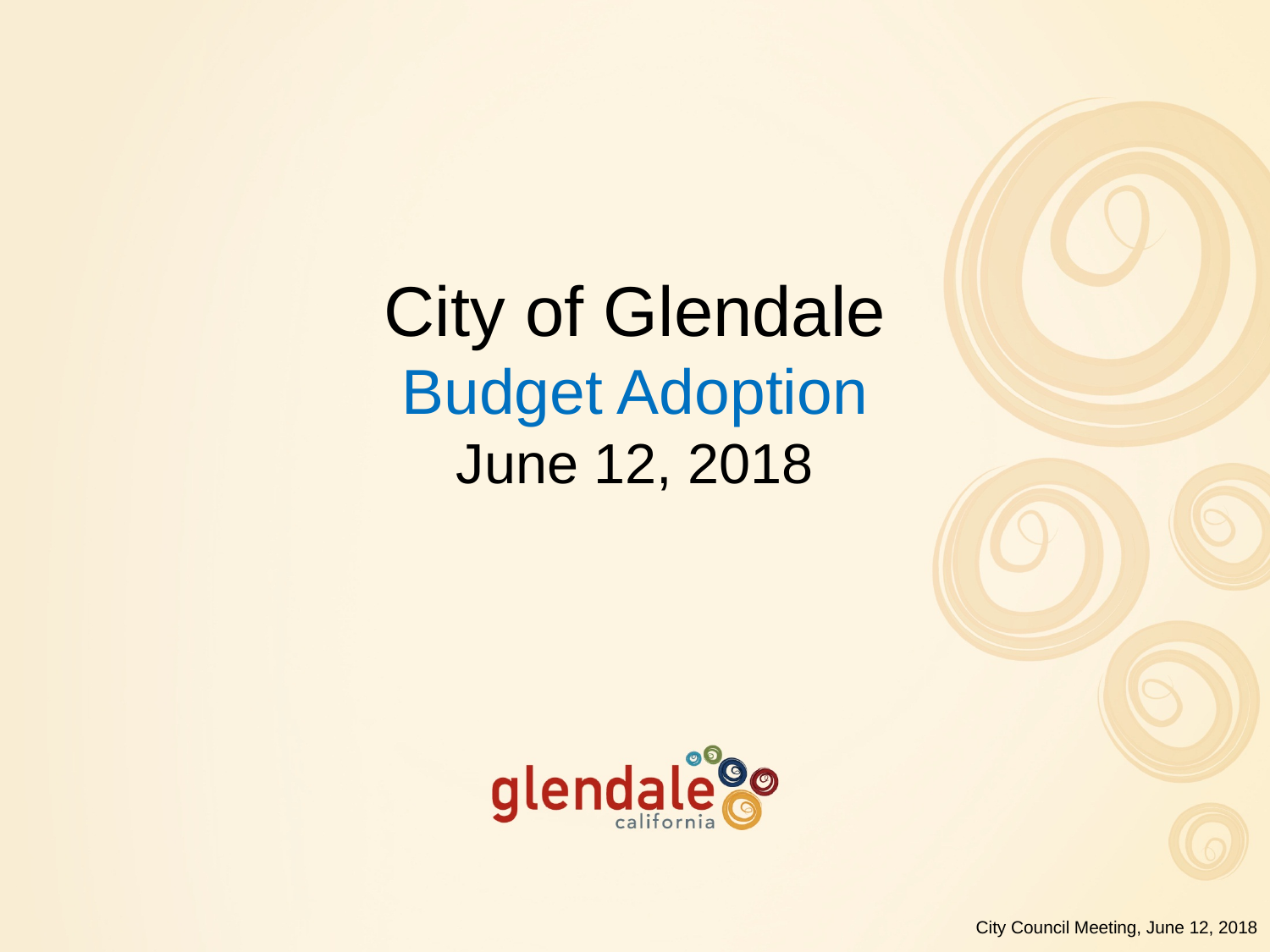

# City of Glendale Budget Adoption June 12, 2018

City Council Meeting, June 12, 2018